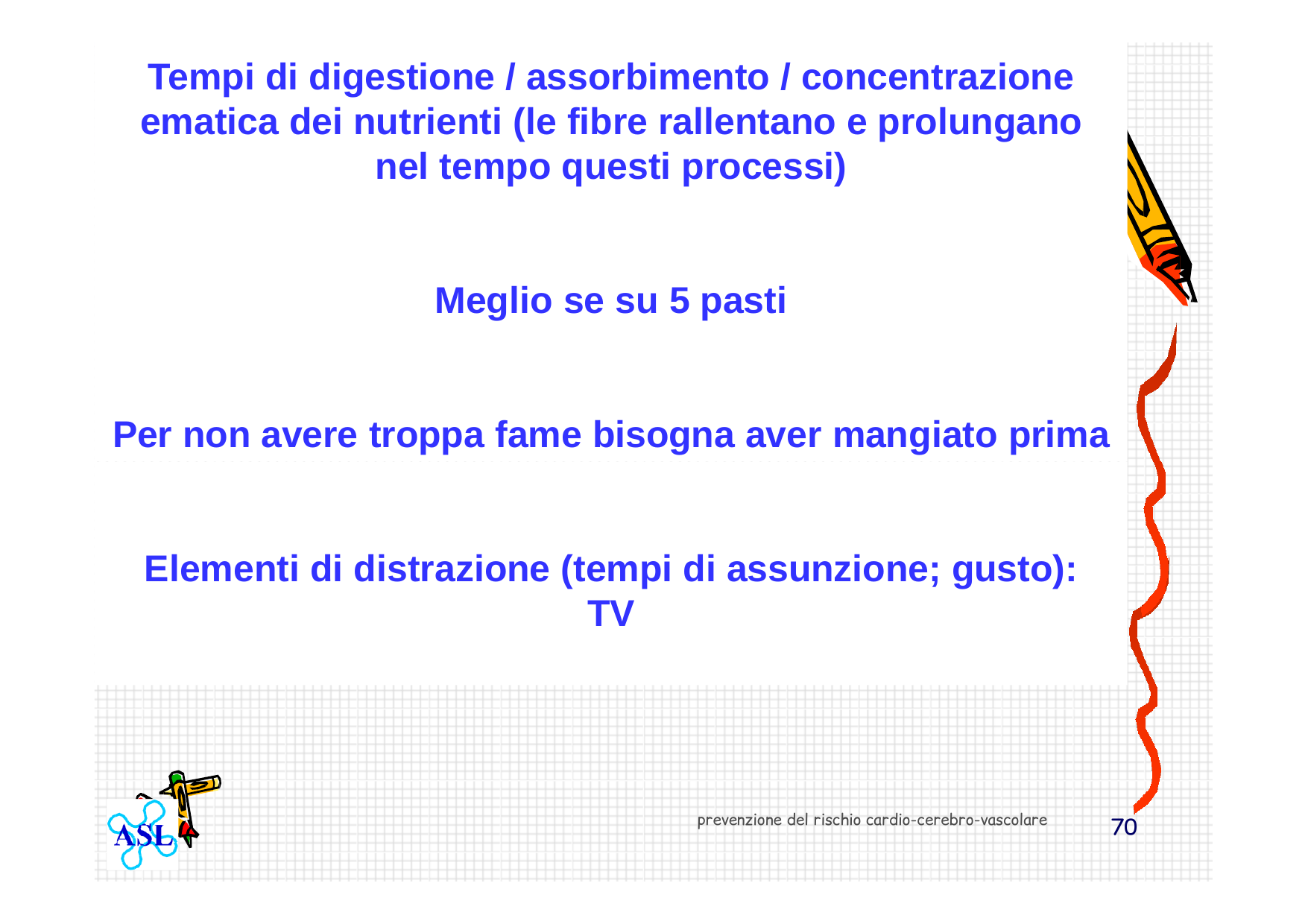

Tempi di digestione / assorbimento / concentrazione ematica dei nutrienti (le fibre rallentano e prolungano nel tempo questi processi)

Meglio se su 5 pasti
Per non avere troppa fame bisogna aver mangiato prima Elementi di distrazione (tempi di assunzione; gusto):
TV

Provincia Milano 1

prevenzione del rischio cardio-cerebro-vascolare

70